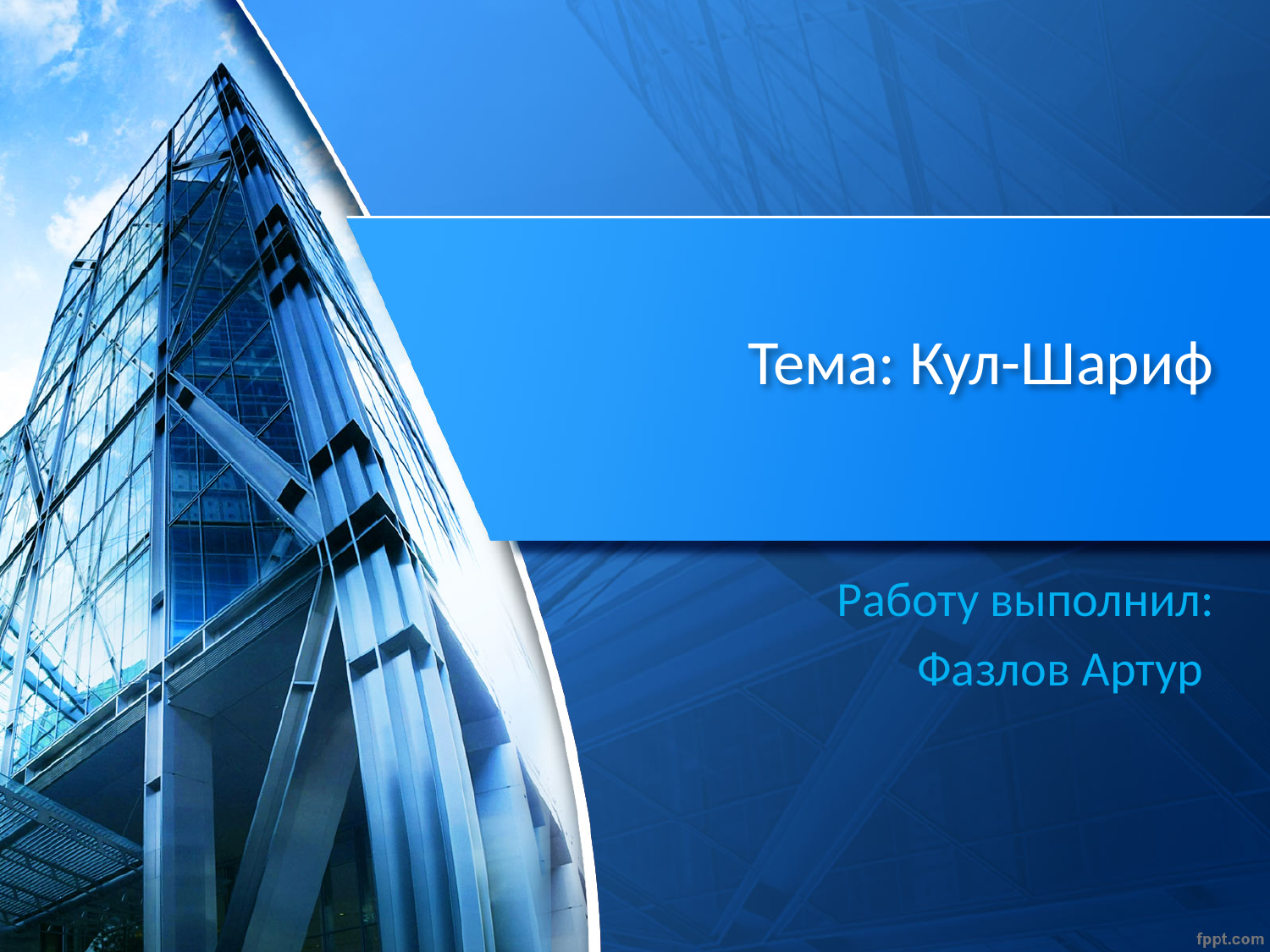

# Тема: Кул-Шариф
Работу выполнил:
Фазлов Артур